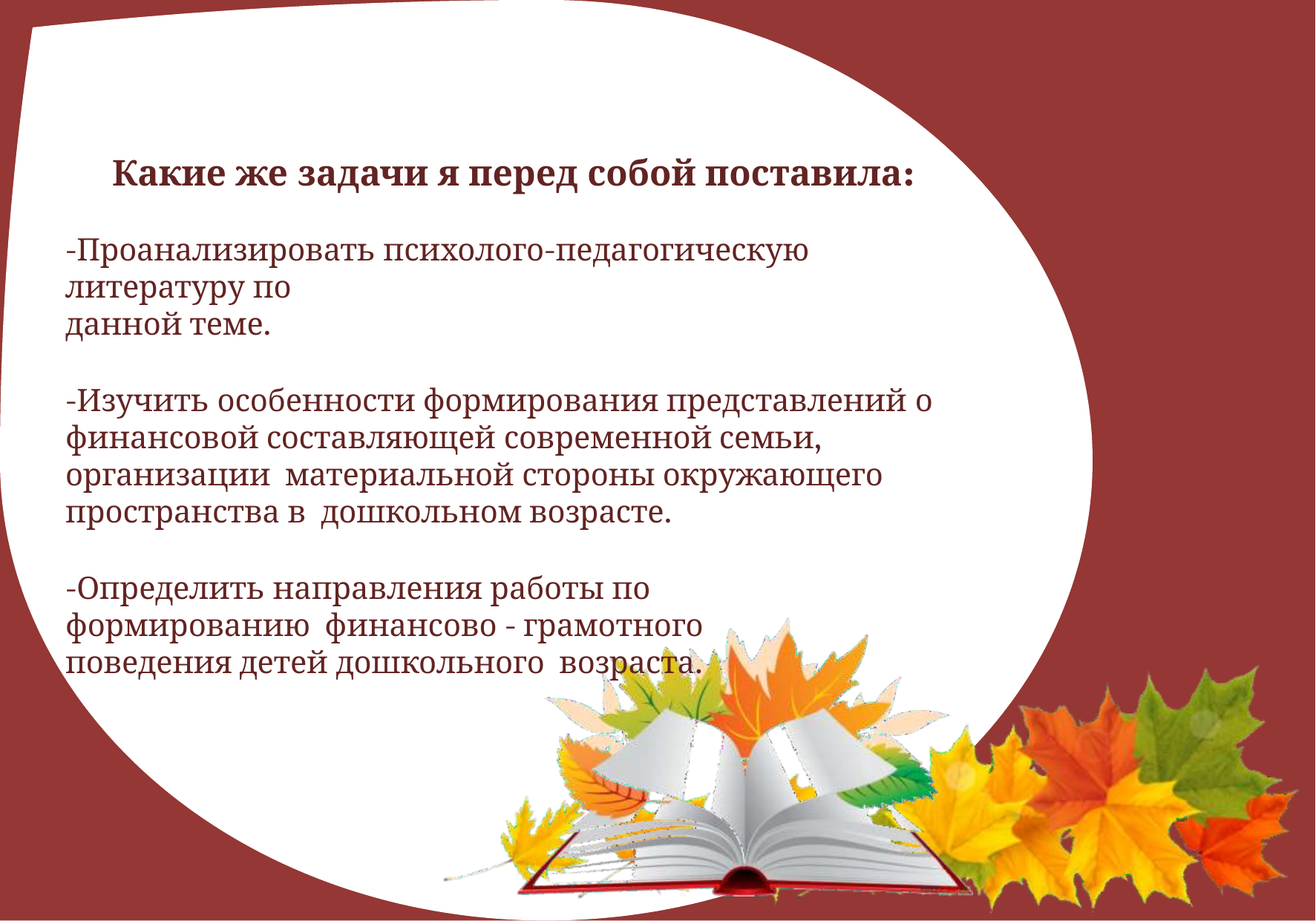

# Какие же задачи я перед собой поставила:
-Проанализировать психолого-педагогическую литературу по
данной теме.

-Изучить особенности формирования представлений о
финансовой составляющей современной семьи, организации  материальной стороны окружающего пространства в  дошкольном возрасте.

-Определить направления работы по формированию  финансово - грамотного поведения детей дошкольного  возраста.